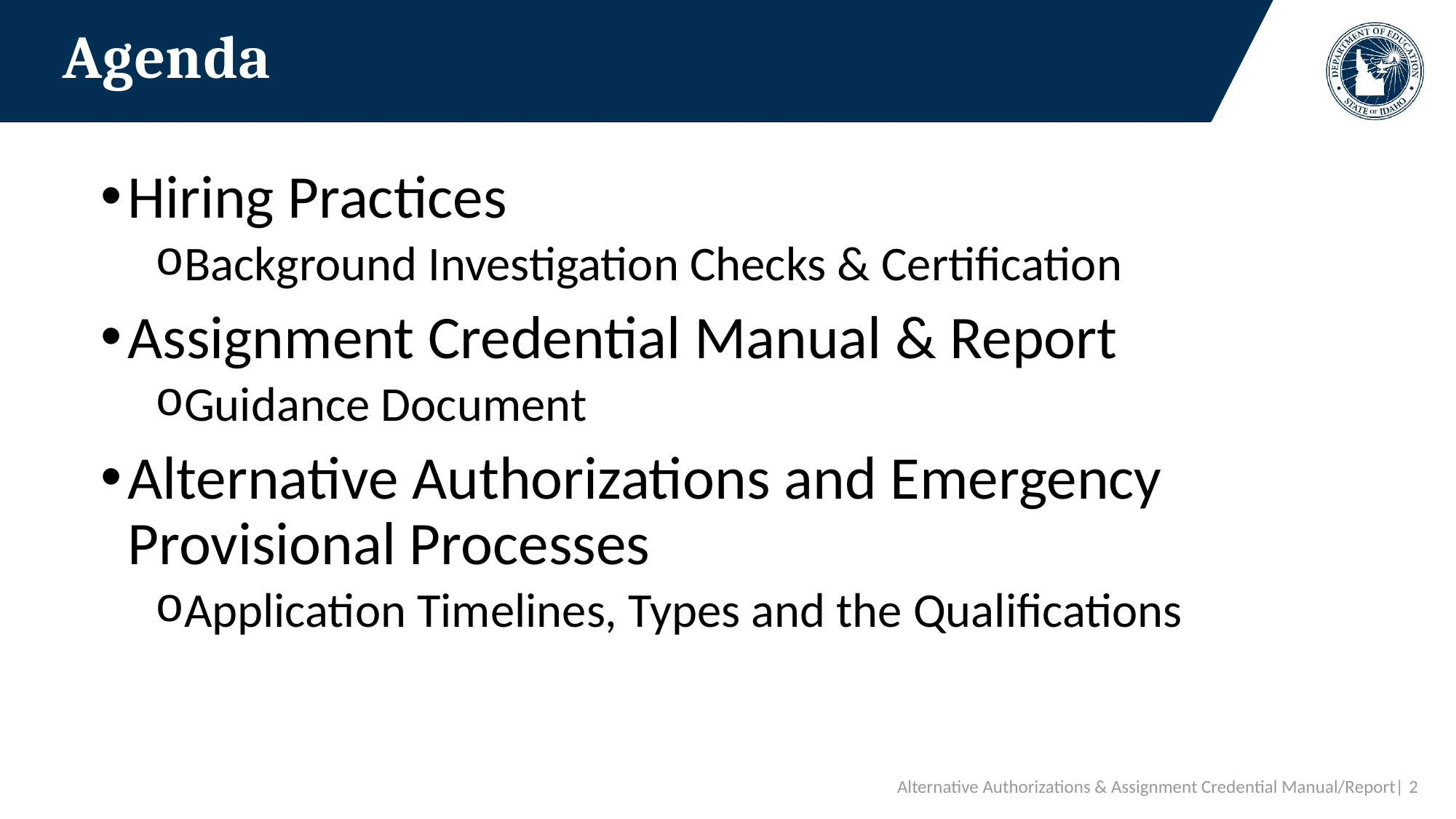

# Agenda
Hiring Practices
Background Investigation Checks & Certification
Assignment Credential Manual & Report
Guidance Document
Alternative Authorizations and Emergency Provisional Processes
Application Timelines, Types and the Qualifications

Alternative Authorizations & Assignment Credential Manual/Report| 2